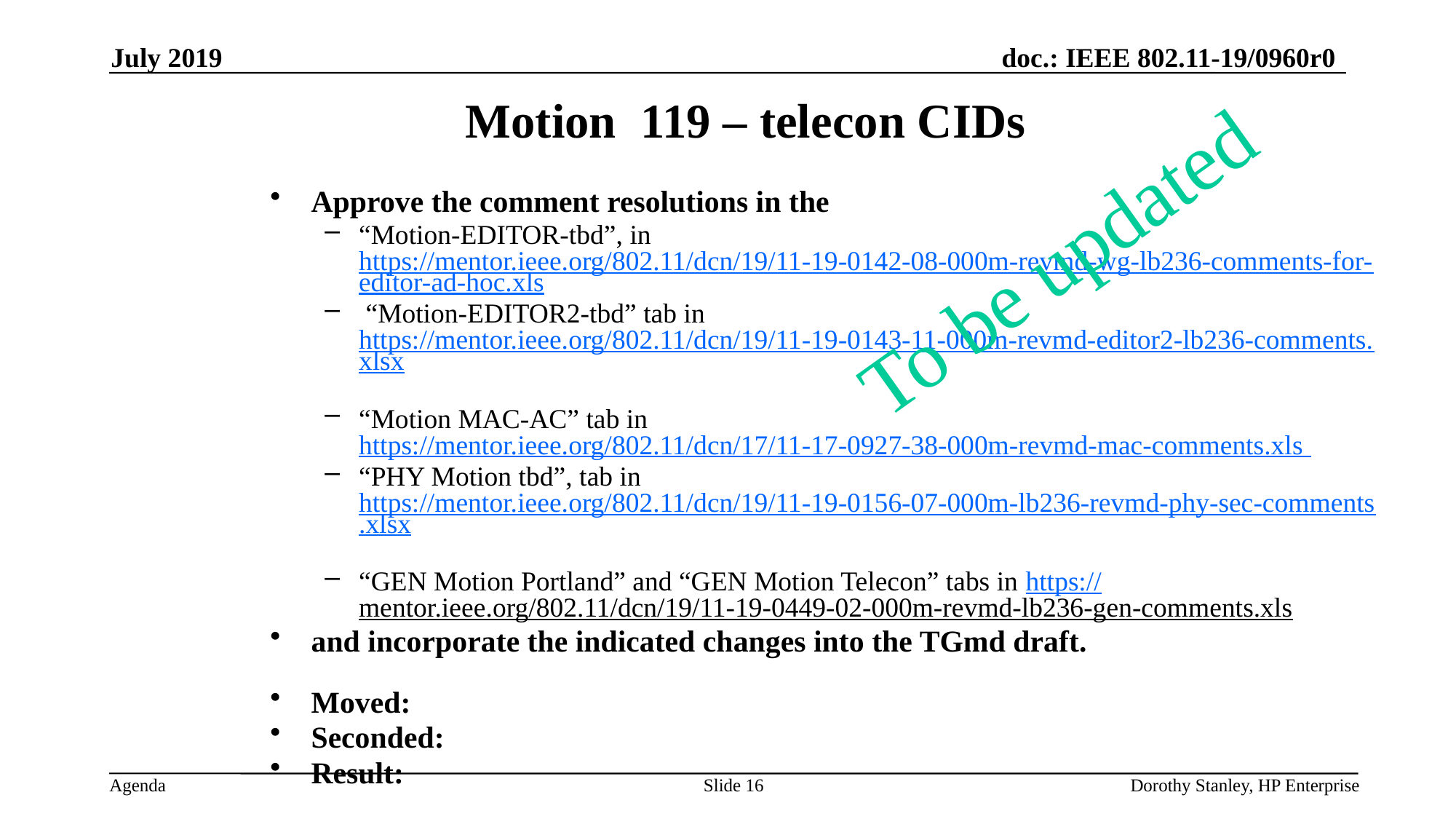

July 2019
Motion  119 – telecon CIDs
Approve the comment resolutions in the
“Motion-EDITOR-tbd”, in https://mentor.ieee.org/802.11/dcn/19/11-19-0142-08-000m-revmd-wg-lb236-comments-for-editor-ad-hoc.xls
 “Motion-EDITOR2-tbd” tab in https://mentor.ieee.org/802.11/dcn/19/11-19-0143-11-000m-revmd-editor2-lb236-comments.xlsx
“Motion MAC-AC” tab in https://mentor.ieee.org/802.11/dcn/17/11-17-0927-38-000m-revmd-mac-comments.xls
“PHY Motion tbd”, tab in https://mentor.ieee.org/802.11/dcn/19/11-19-0156-07-000m-lb236-revmd-phy-sec-comments.xlsx
“GEN Motion Portland” and “GEN Motion Telecon” tabs in https://mentor.ieee.org/802.11/dcn/19/11-19-0449-02-000m-revmd-lb236-gen-comments.xls
and incorporate the indicated changes into the TGmd draft.
Moved:
Seconded:
Result:

To be updated
Slide 16
Dorothy Stanley, HP Enterprise